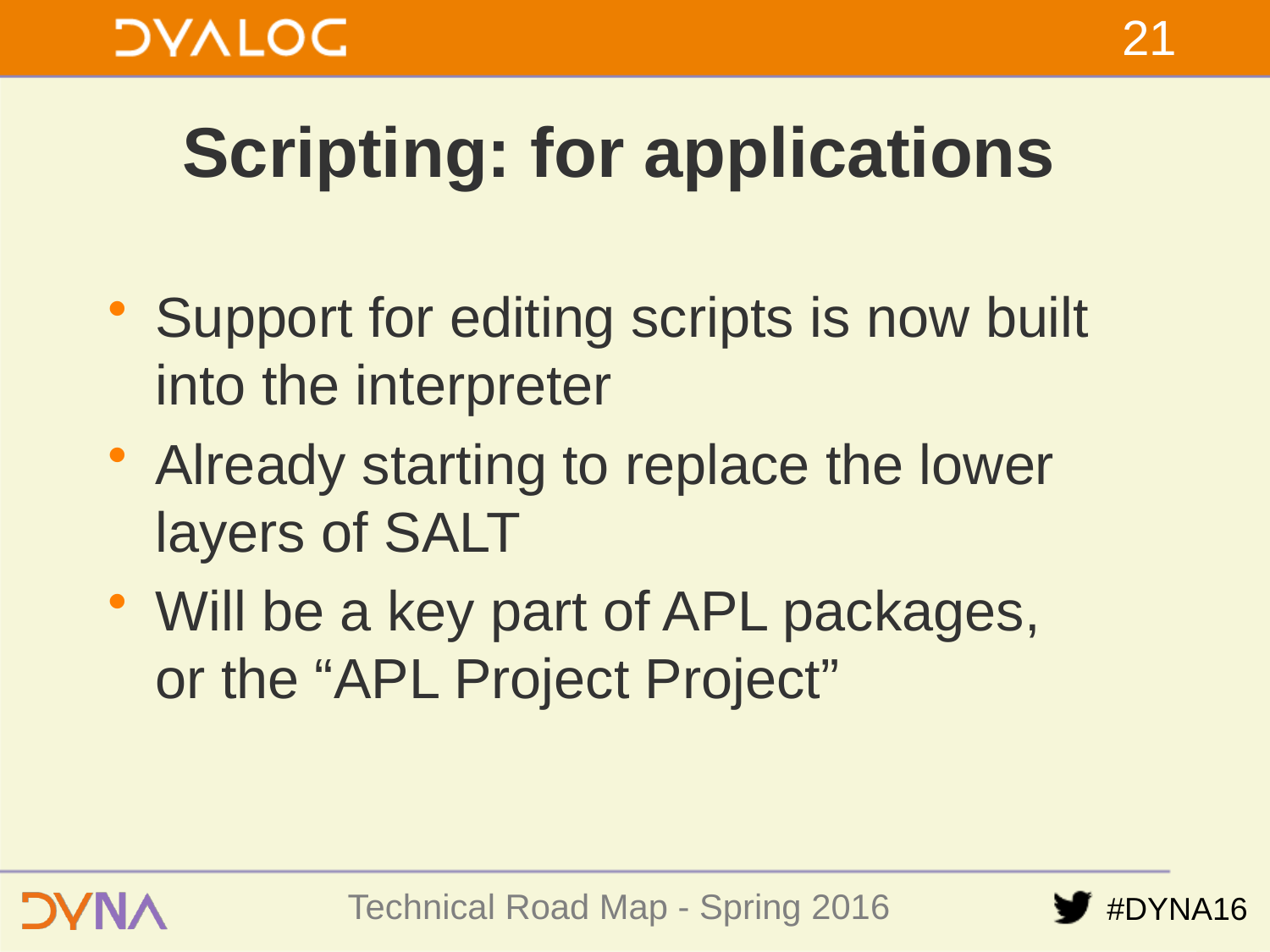

21
# Scripting: for applications
Support for editing scripts is now built into the interpreter
Already starting to replace the lower layers of SALT
Will be a key part of APL packages,
or the “APL Project Project”
Technical Road Map - Spring 2016